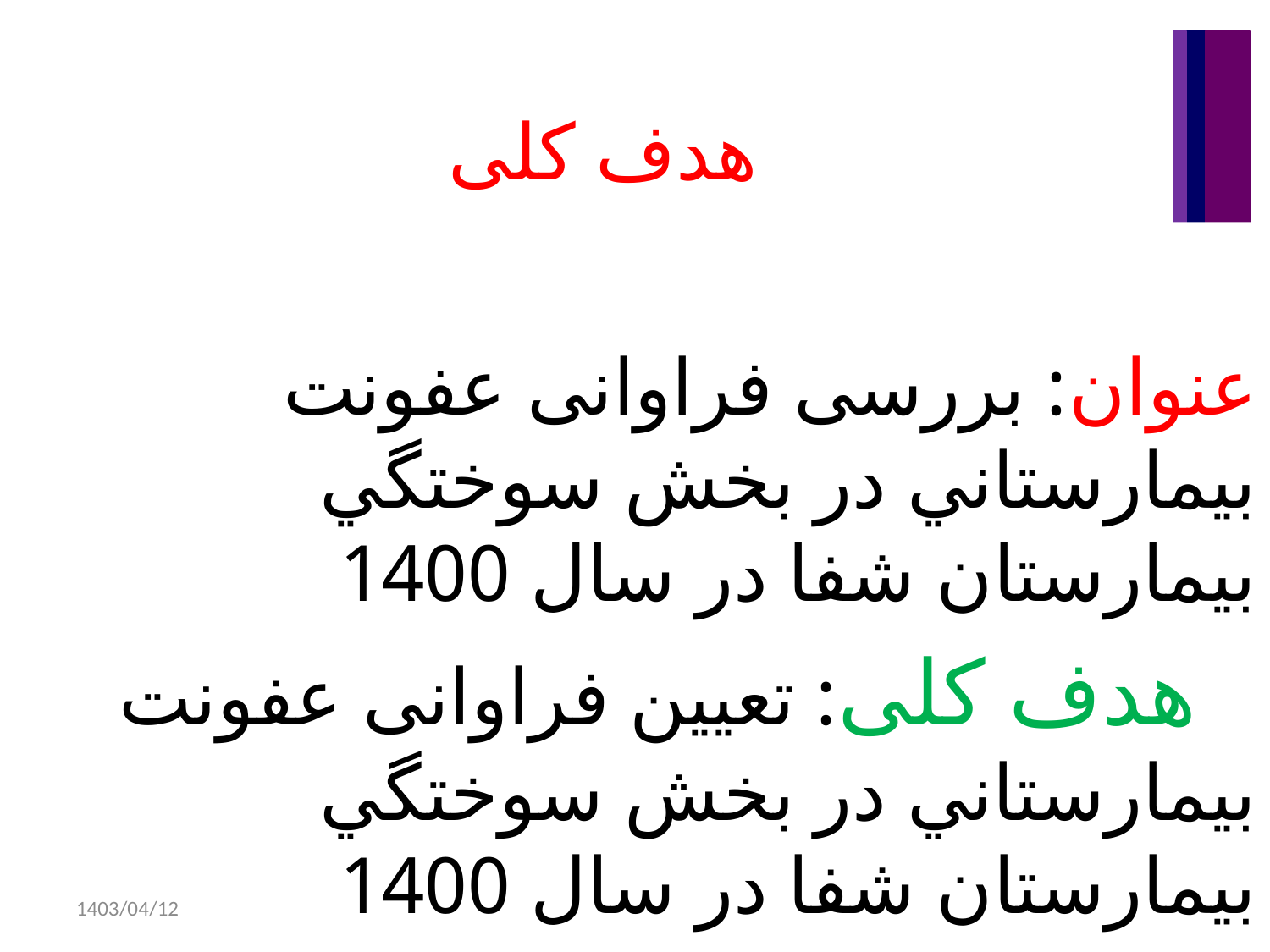

# هدف کلی

عنوان: بررسی فراوانی عفونت بيمارستاني در بخش سوختگي بيمارستان شفا در سال 1400
   هدف کلی: تعيين فراوانی عفونت بيمارستاني در بخش سوختگي بيمارستان شفا در سال 1400

1403/04/12